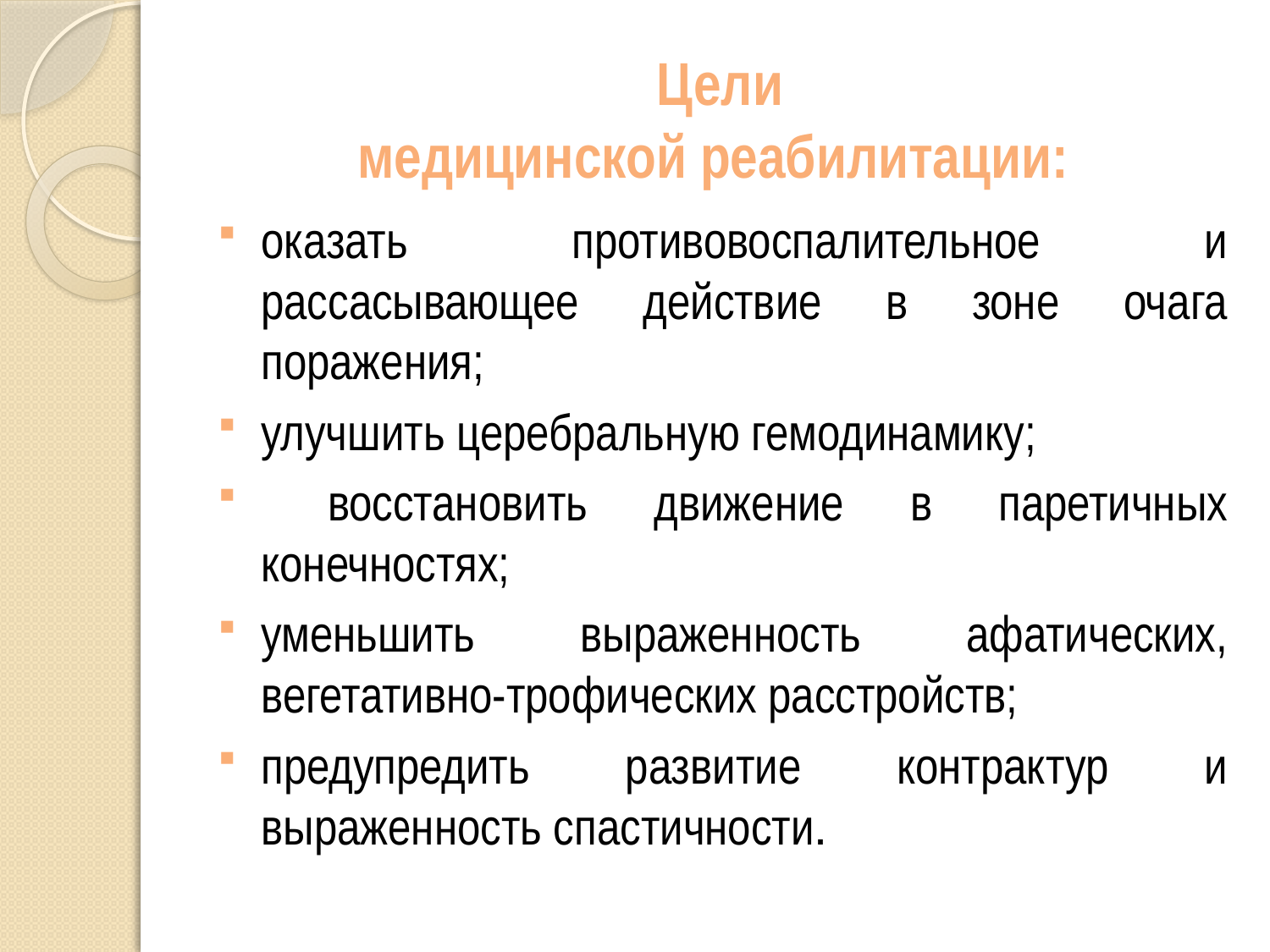

# Цели медицинской реабилитации:
оказать противовоспалительное и рассасывающее действие в зоне очага поражения;
улучшить церебральную гемодинамику;
 восстановить движение в паретичных конечностях;
уменьшить выраженность афатических, вегетативно-трофических расстройств;
предупредить развитие контрактур и выраженность спастичности.